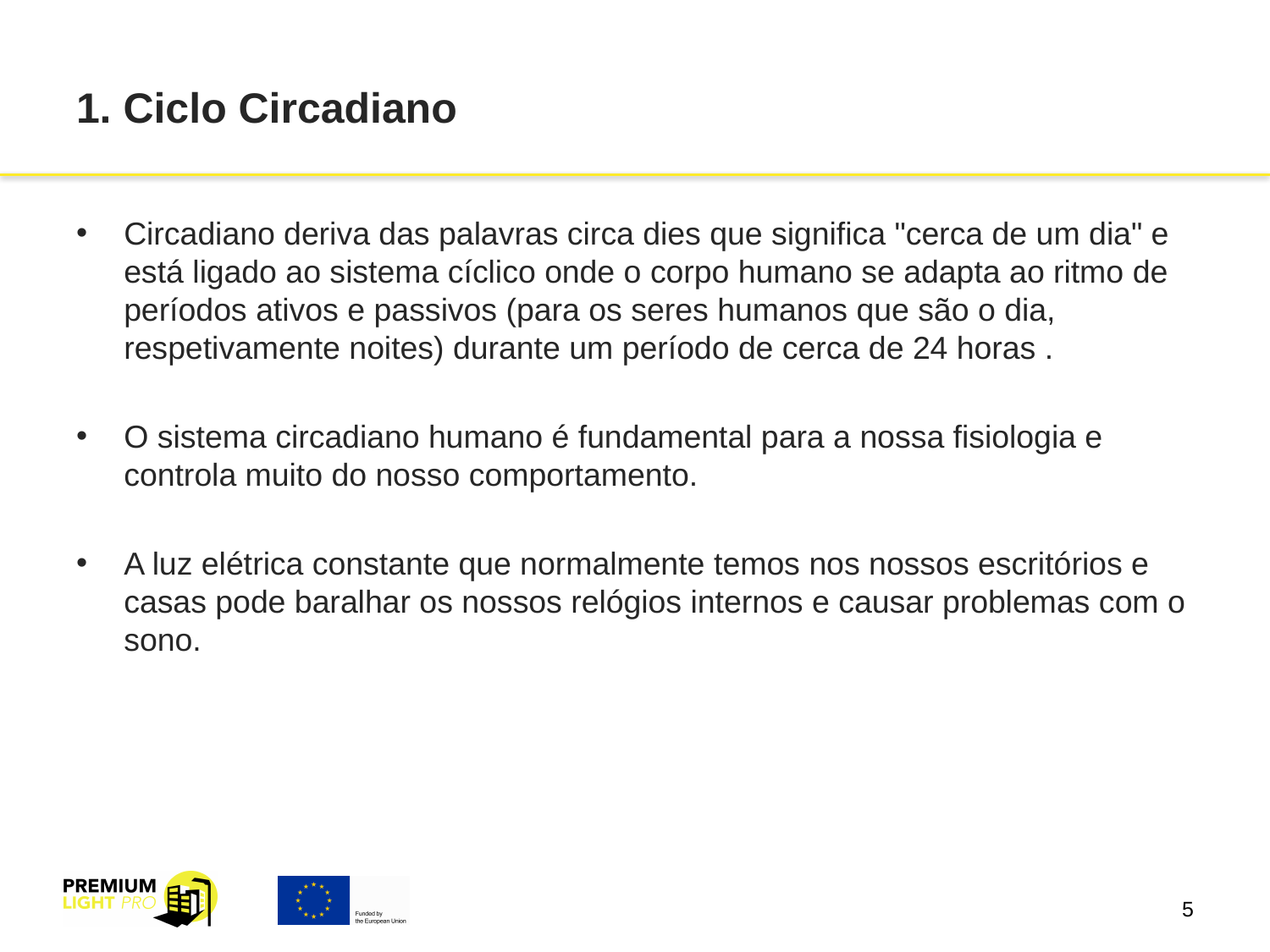

# 1. Ciclo Circadiano
Circadiano deriva das palavras circa dies que significa "cerca de um dia" e está ligado ao sistema cíclico onde o corpo humano se adapta ao ritmo de períodos ativos e passivos (para os seres humanos que são o dia, respetivamente noites) durante um período de cerca de 24 horas .

O sistema circadiano humano é fundamental para a nossa fisiologia e controla muito do nosso comportamento.

A luz elétrica constante que normalmente temos nos nossos escritórios e casas pode baralhar os nossos relógios internos e causar problemas com o sono.